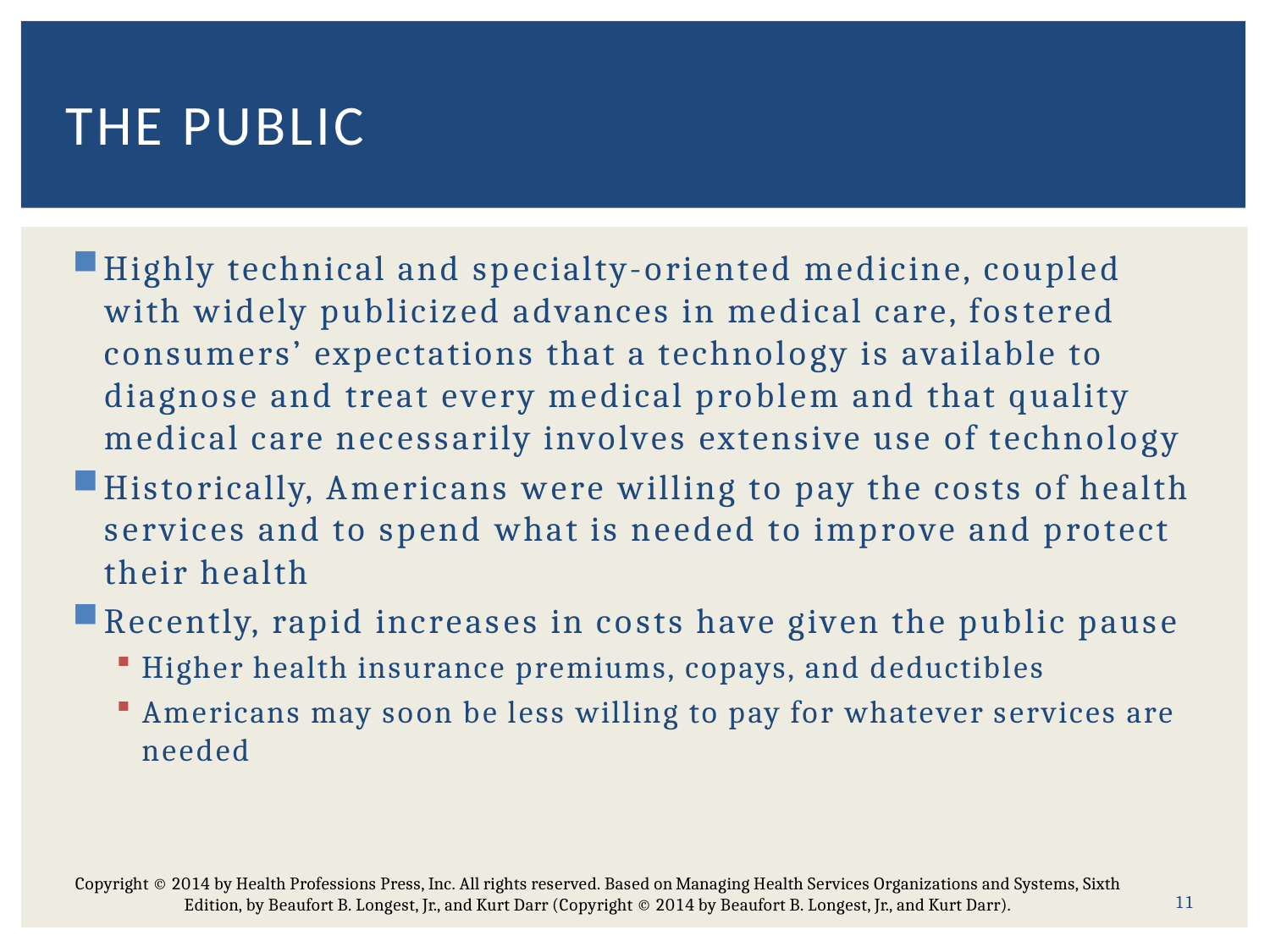

# The public
Highly tech­nical and specialty-oriented medicine, coupled with widely publicized advances in medical care, fos­tered consumers’ expectations that a technology is available to diagnose and treat every medical problem and that quality medical care necessarily involves extensive use of technology
Historically, Americans were willing to pay the costs of health services and to spend what is needed to improve and protect their health
Recently, rapid increases in costs have given the public pause
Higher health insurance premiums, copays, and deductibles
Americans may soon be less willing to pay for whatever services are needed

Copyright © 2014 by Health Professions Press, Inc. All rights reserved. Based on Managing Health Services Organizations and Systems, Sixth Edition, by Beaufort B. Longest, Jr., and Kurt Darr (Copyright © 2014 by Beaufort B. Longest, Jr., and Kurt Darr).
11